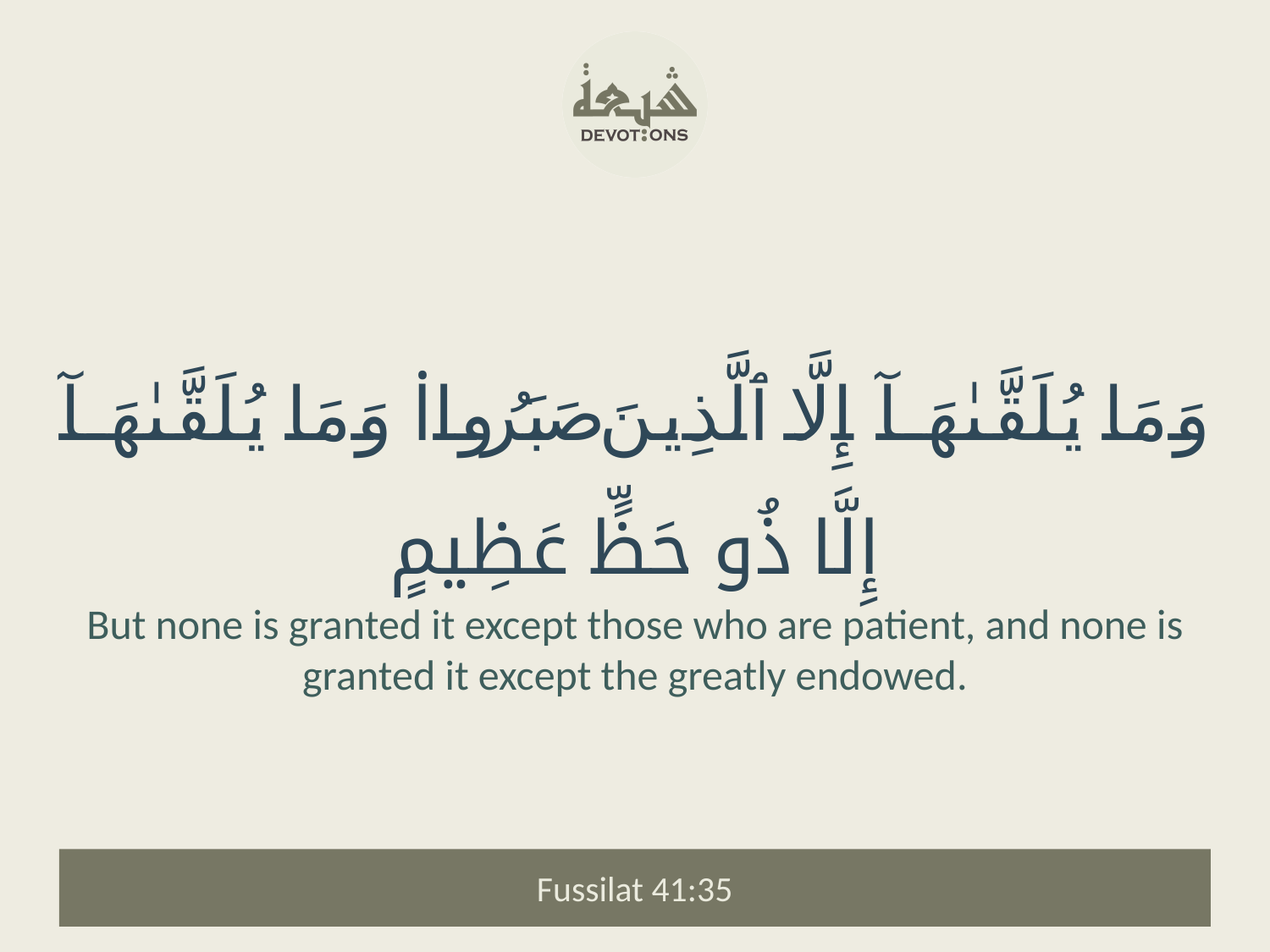

وَمَا يُلَقَّىٰهَآ إِلَّا ٱلَّذِينَ صَبَرُوا۟ وَمَا يُلَقَّىٰهَآ إِلَّا ذُو حَظٍّ عَظِيمٍ
But none is granted it except those who are patient, and none is granted it except the greatly endowed.
Fussilat 41:35